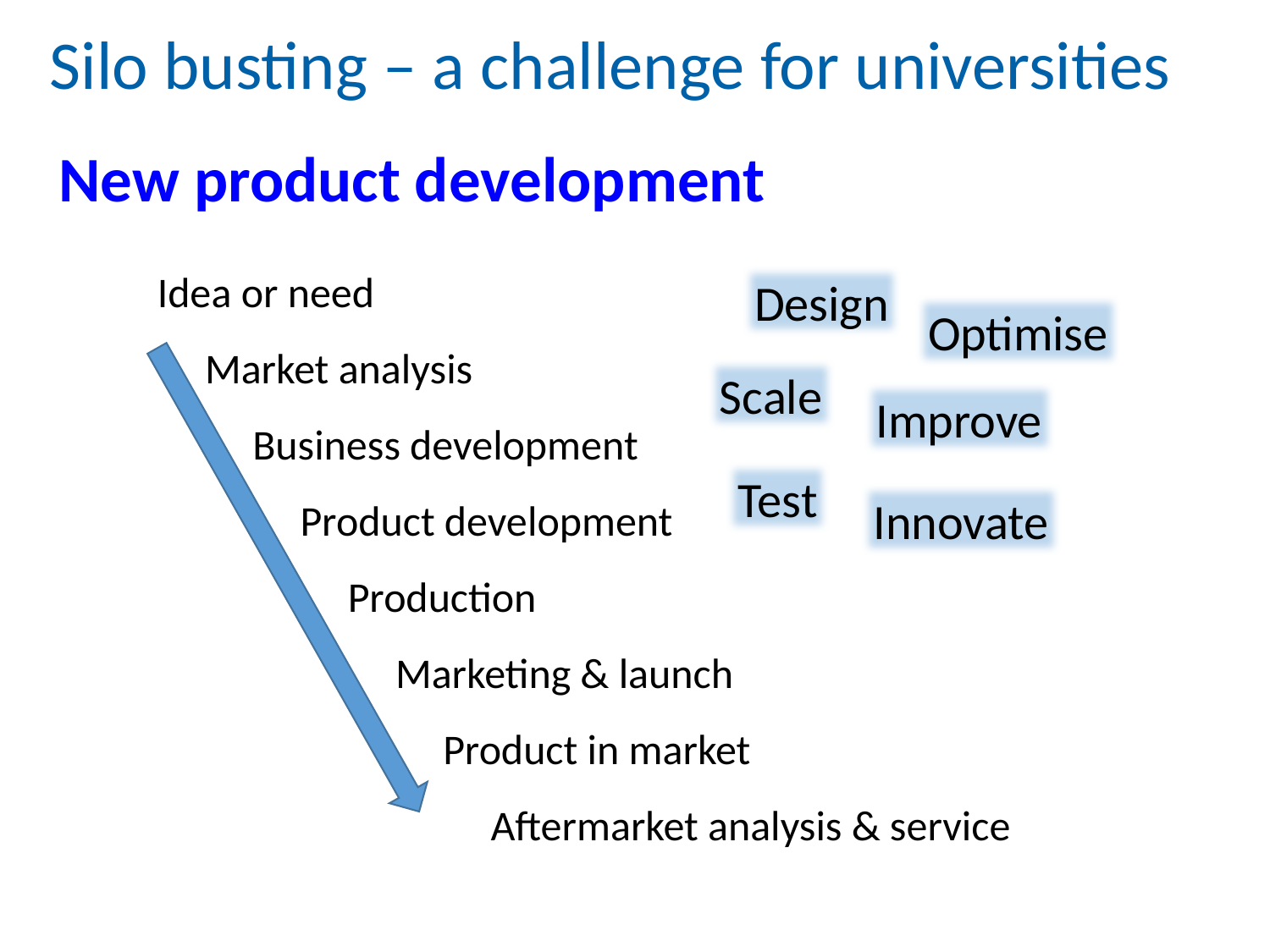

# Silo busting – a challenge for universities
New product development
Idea or need
     Market analysis
          Business development
               Product development
                    Production
                         Marketing & launch
                              Product in market
                                   Aftermarket analysis & service
Design
Optimise
Scale
Improve
Test
Innovate